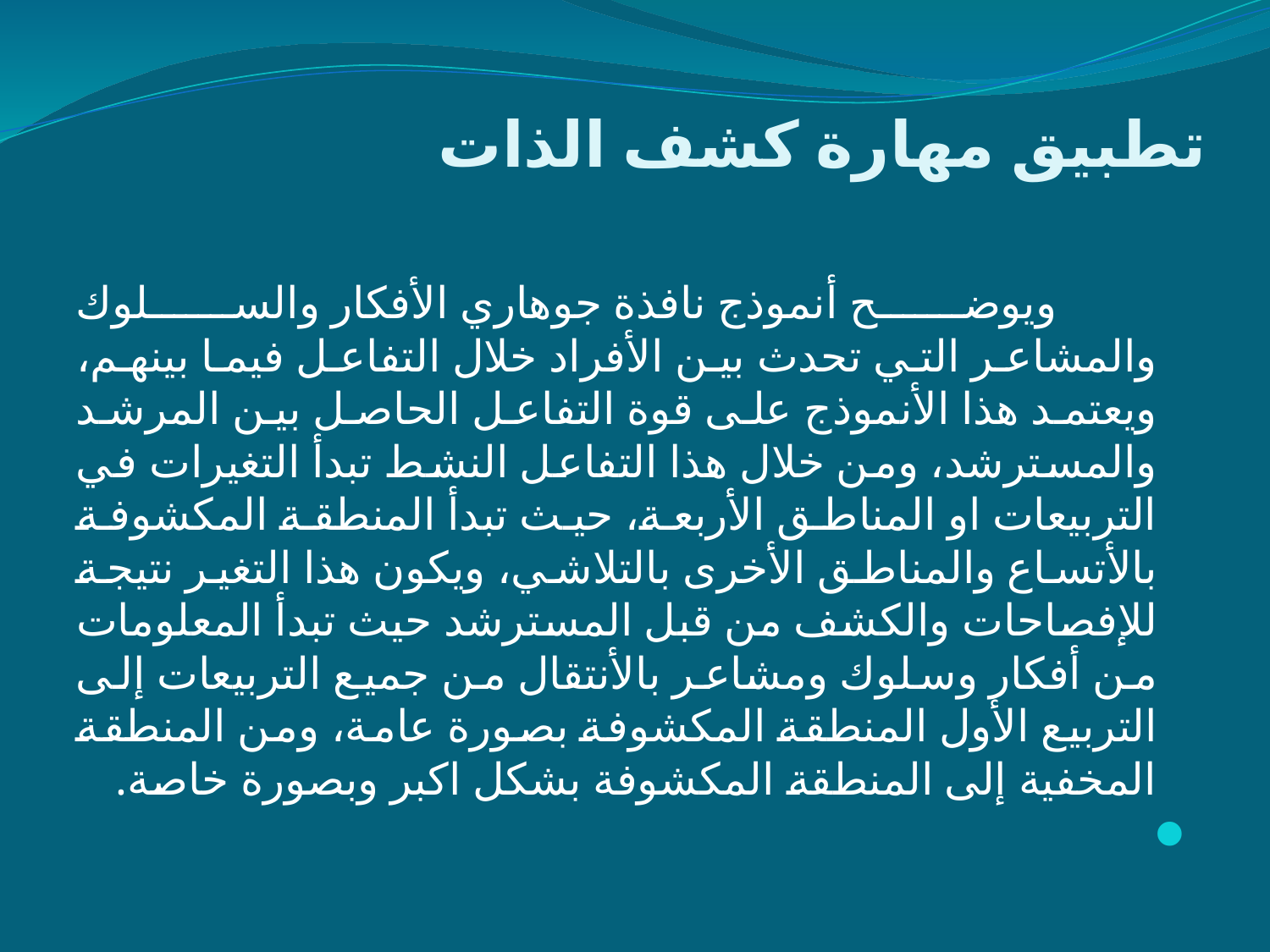

# تطبيق مهارة كشف الذات
            ويوضح أنموذج نافذة جوهاري الأفكار والسلوك والمشاعر التي تحدث بين الأفراد خلال التفاعل فيما بينهم، ويعتمد هذا الأنموذج على قوة التفاعل الحاصل بين المرشد والمسترشد، ومن خلال هذا التفاعل النشط تبدأ التغيرات في التربيعات او المناطق الأربعة، حيث تبدأ المنطقة المكشوفة بالأتساع والمناطق الأخرى بالتلاشي، ويكون هذا التغير نتيجة للإفصاحات والكشف من قبل المسترشد حيث تبدأ المعلومات من أفكار وسلوك ومشاعر بالأنتقال من جميع التربيعات إلى التربيع الأول المنطقة المكشوفة بصورة عامة، ومن المنطقة المخفية إلى المنطقة المكشوفة بشكل اكبر وبصورة خاصة.